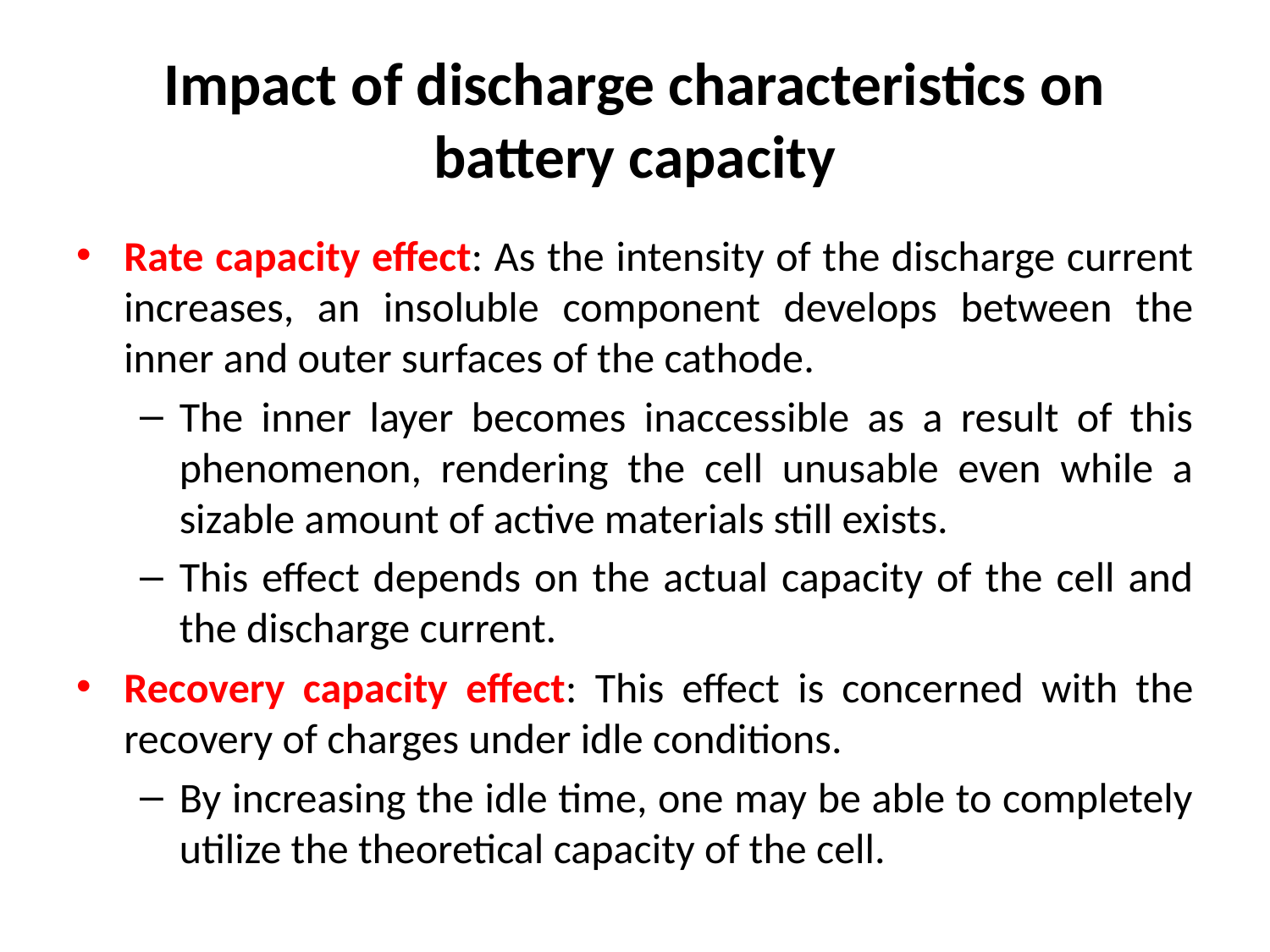

# Impact of discharge characteristics on battery capacity
Rate capacity effect: As the intensity of the discharge current increases, an insoluble component develops between the inner and outer surfaces of the cathode.
The inner layer becomes inaccessible as a result of this phenomenon, rendering the cell unusable even while a sizable amount of active materials still exists.
This effect depends on the actual capacity of the cell and the discharge current.
Recovery capacity effect: This effect is concerned with the recovery of charges under idle conditions.
By increasing the idle time, one may be able to completely utilize the theoretical capacity of the cell.